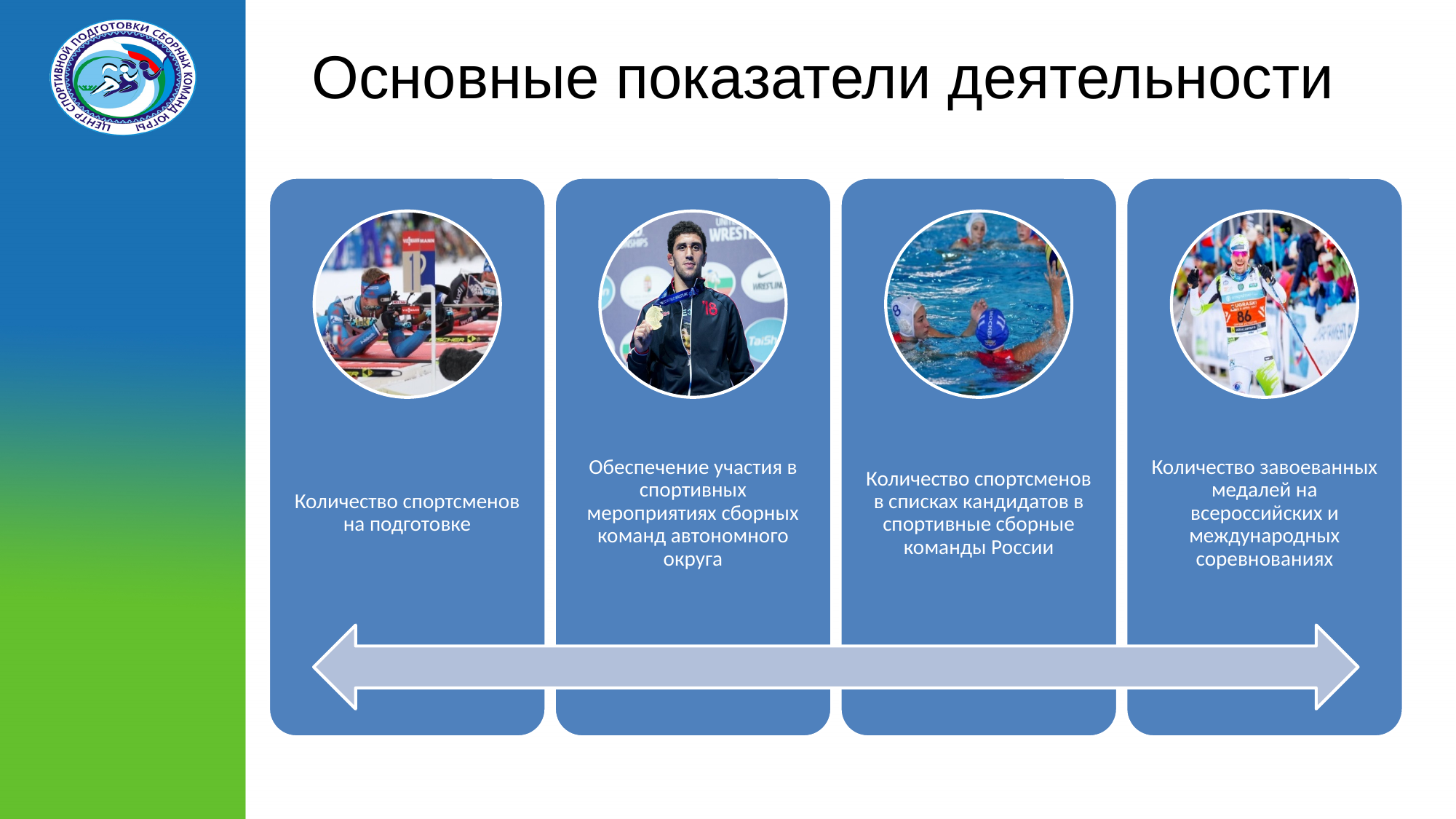

Основные показатели деятельности
Количество спортсменов на подготовке
Обеспечение участия в спортивных мероприятиях сборных команд автономного округа
Количество спортсменов в списках кандидатов в спортивные сборные команды России
Количество завоеванных медалей на всероссийских и международных соревнованиях